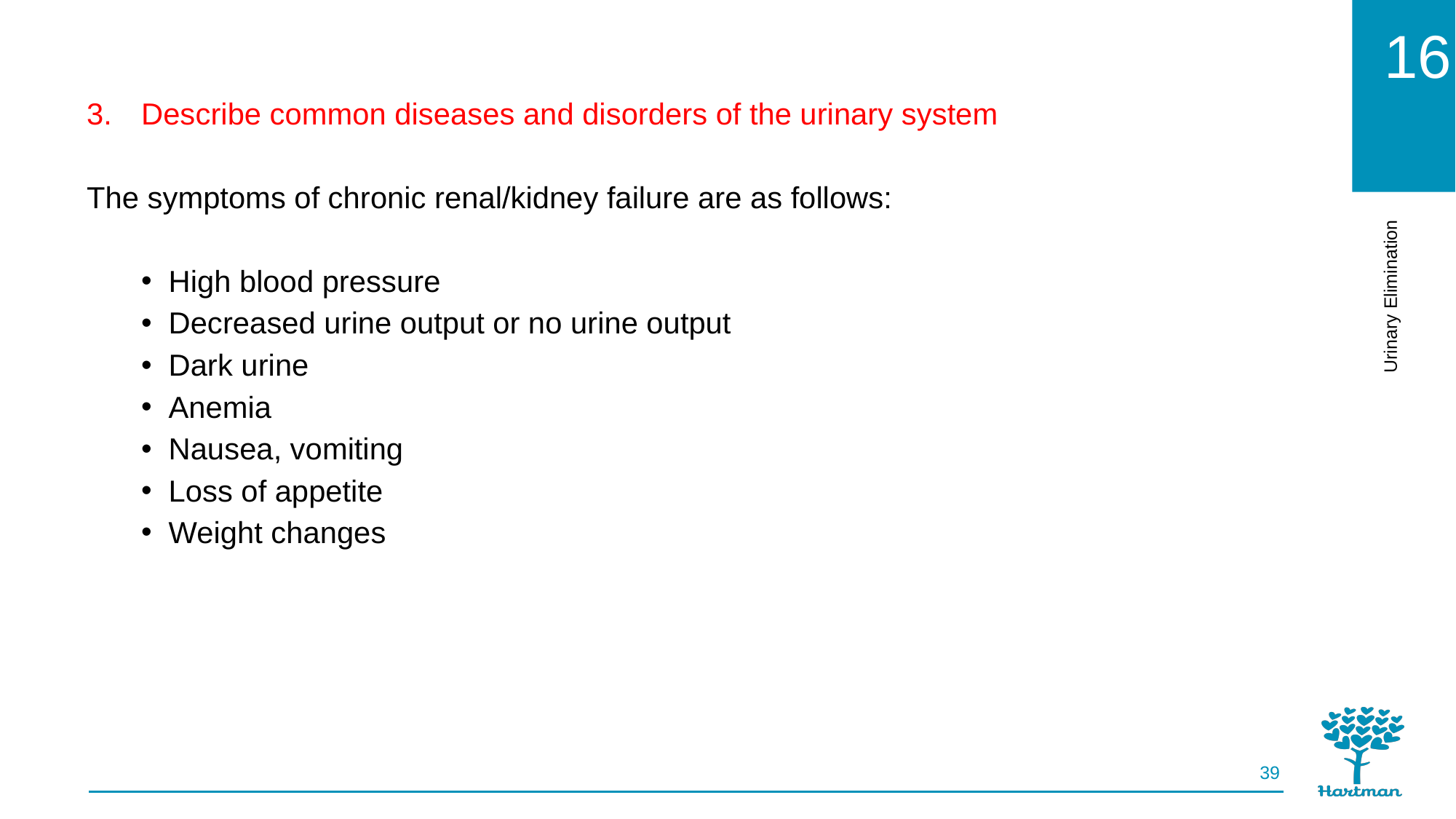

Describe common diseases and disorders of the urinary system

The symptoms of chronic renal/kidney failure are as follows:

High blood pressure
Decreased urine output or no urine output
Dark urine
Anemia
Nausea, vomiting
Loss of appetite
Weight changes

39